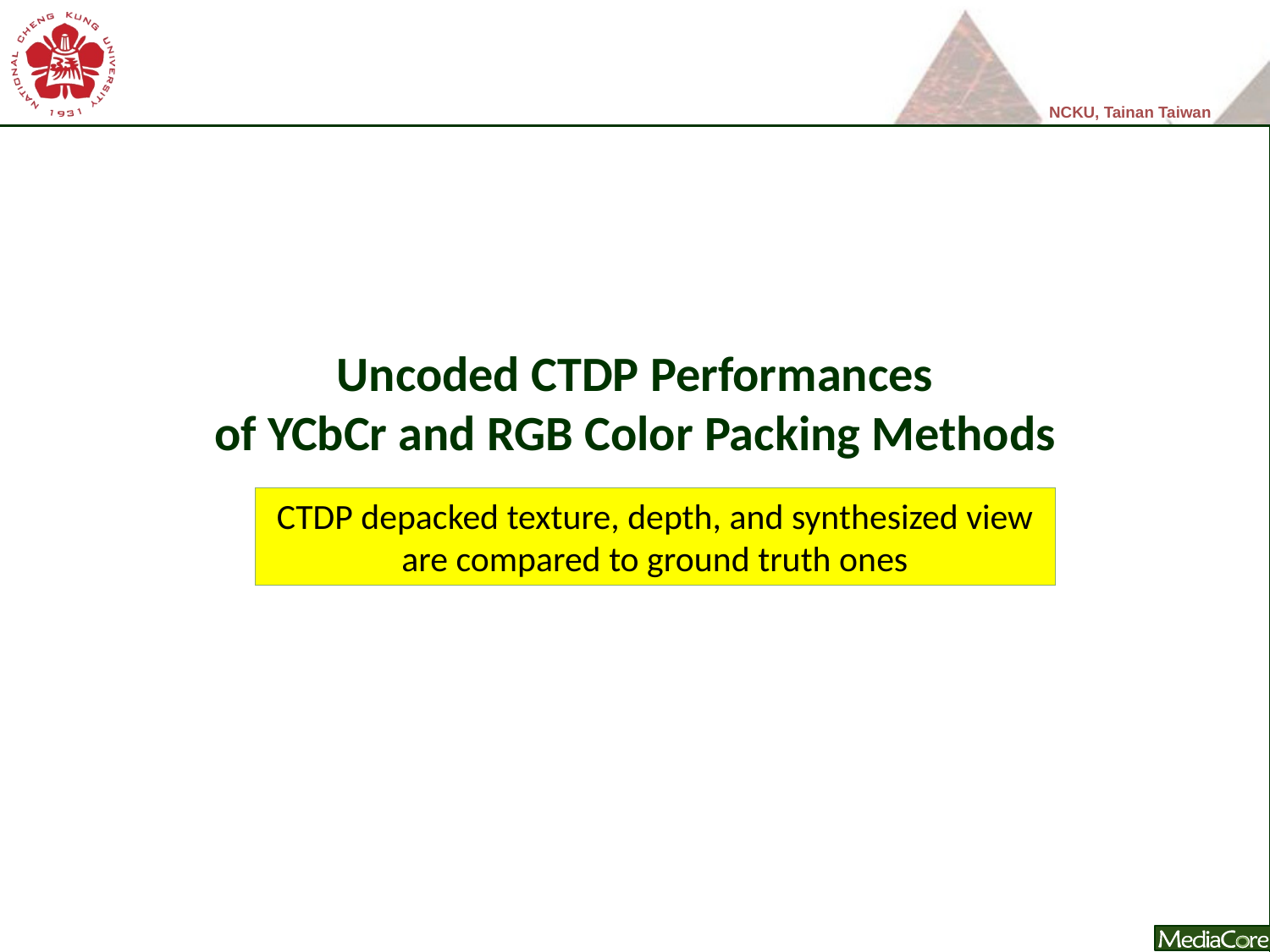

Uncoded CTDP Performances
of YCbCr and RGB Color Packing Methods

CTDP depacked texture, depth, and synthesized view are compared to ground truth ones